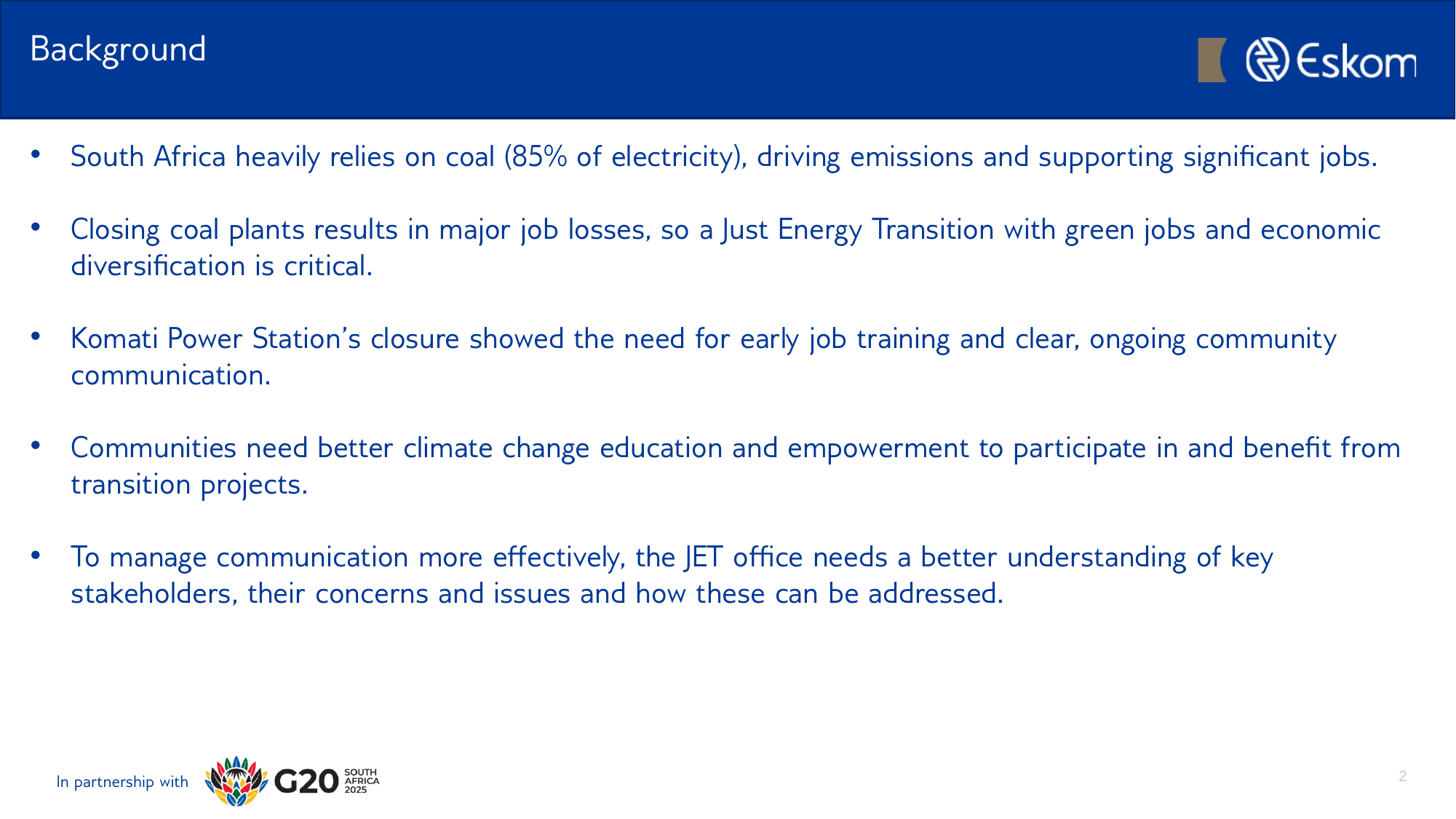

# Background
South Africa heavily relies on coal (85% of electricity), driving emissions and supporting significant jobs.

Closing coal plants results in major job losses, so a Just Energy Transition with green jobs and economic diversification is critical.

Komati Power Station’s closure showed the need for early job training and clear, ongoing community communication.

Communities need better climate change education and empowerment to participate in and benefit from transition projects.

To manage communication more effectively, the JET office needs a better understanding of key stakeholders, their concerns and issues and how these can be addressed.

2